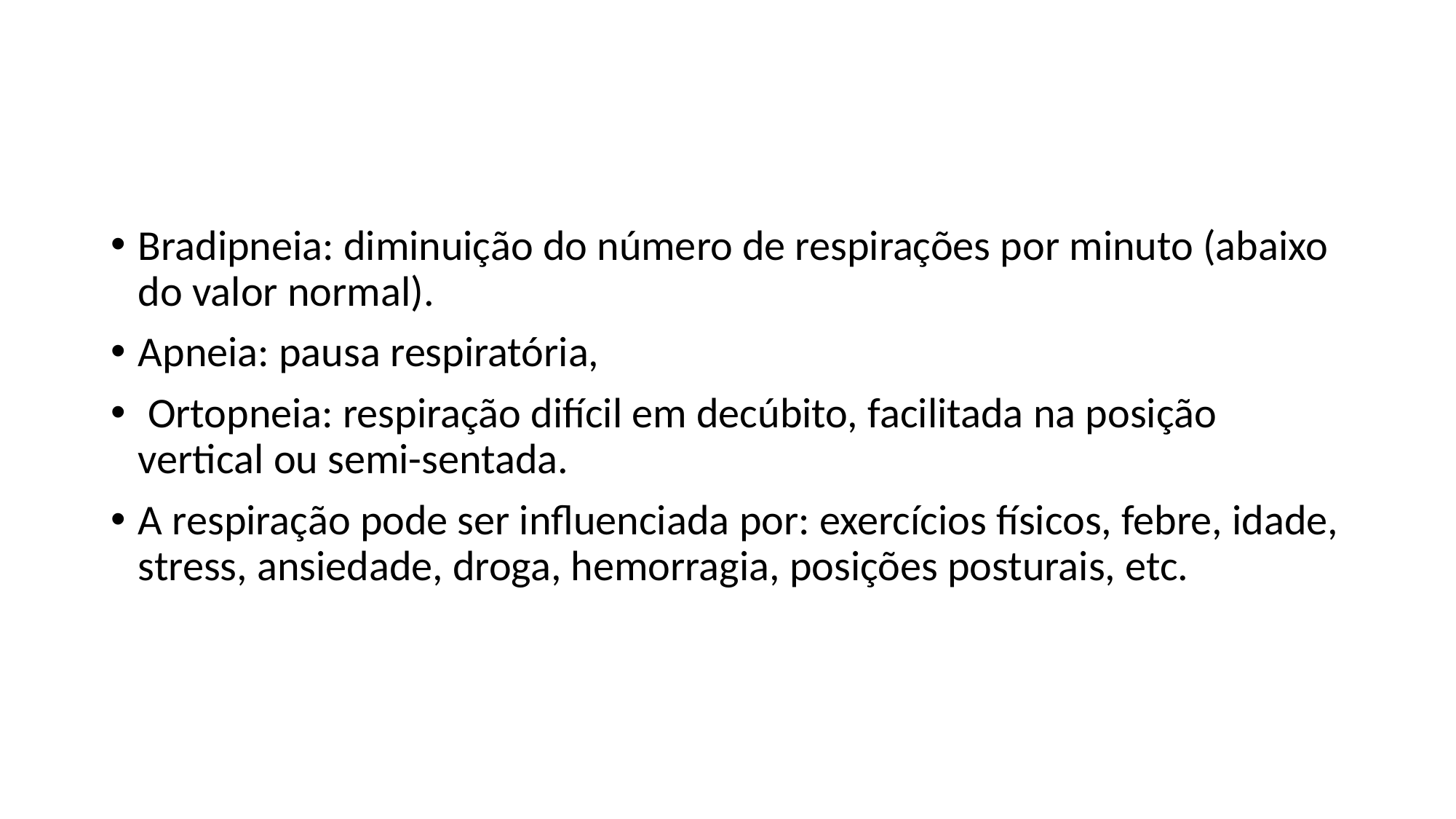

#
Bradipneia: diminuição do número de respirações por minuto (abaixo do valor normal).
Apneia: pausa respiratória,
 Ortopneia: respiração difícil em decúbito, facilitada na posição vertical ou semi-sentada.
A respiração pode ser influenciada por: exercícios físicos, febre, idade, stress, ansiedade, droga, hemorragia, posições posturais, etc.